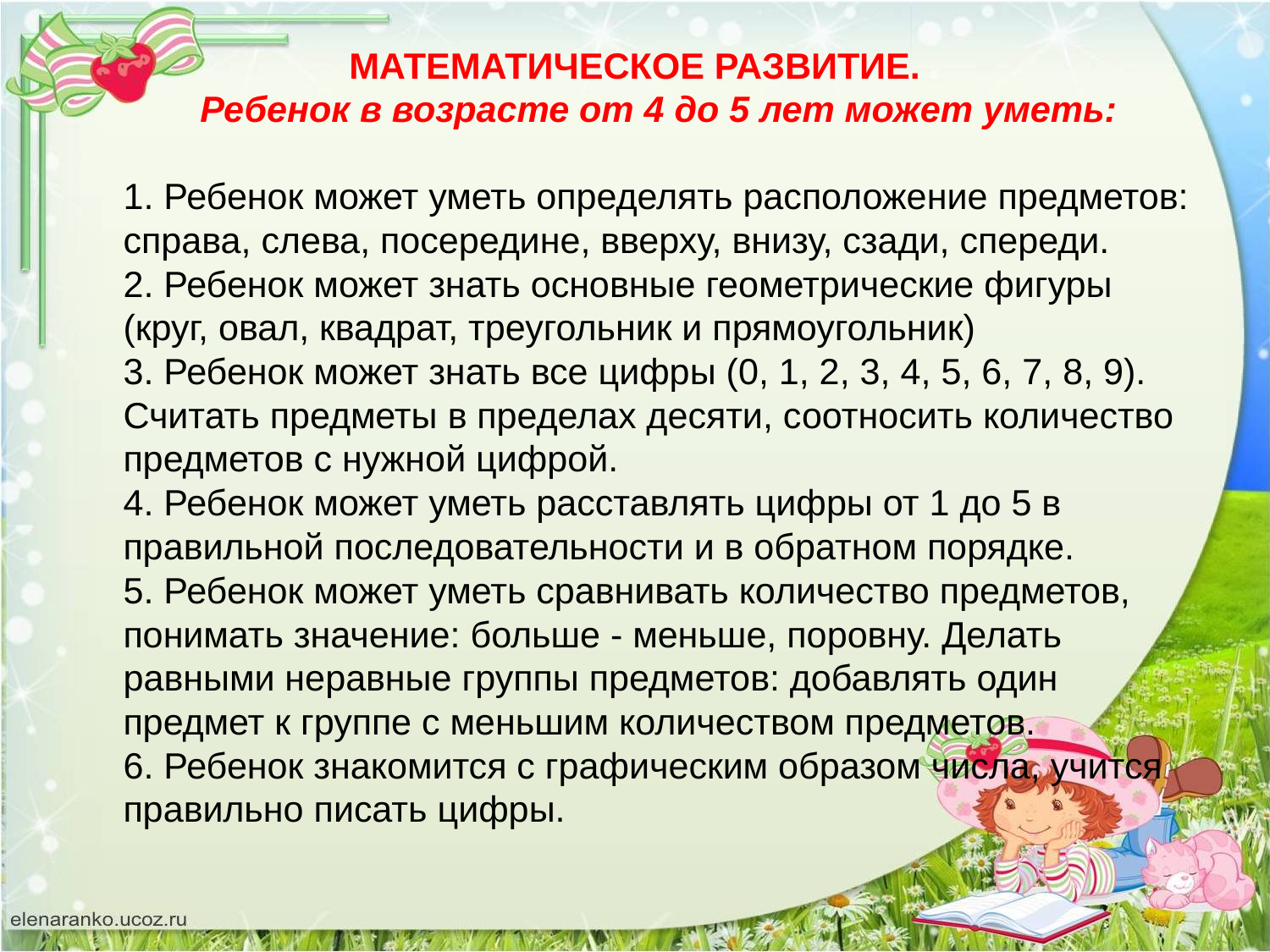

МАТЕМАТИЧЕСКОЕ РАЗВИТИЕ.
Ребенок в возрасте от 4 до 5 лет может уметь:
1. Ребенок может уметь определять расположение предметов: справа, слева, посередине, вверху, внизу, сзади, спереди.
2. Ребенок может знать основные геометрические фигуры (круг, овал, квадрат, треугольник и прямоугольник)
3. Ребенок может знать все цифры (0, 1, 2, 3, 4, 5, 6, 7, 8, 9). Считать предметы в пределах десяти, соотносить количество предметов с нужной цифрой.
4. Ребенок может уметь расставлять цифры от 1 до 5 в правильной последовательности и в обратном порядке.
5. Ребенок может уметь сравнивать количество предметов, понимать значение: больше - меньше, поровну. Делать равными неравные группы предметов: добавлять один предмет к группе с меньшим количеством предметов.
6. Ребенок знакомится с графическим образом числа, учится правильно писать цифры.